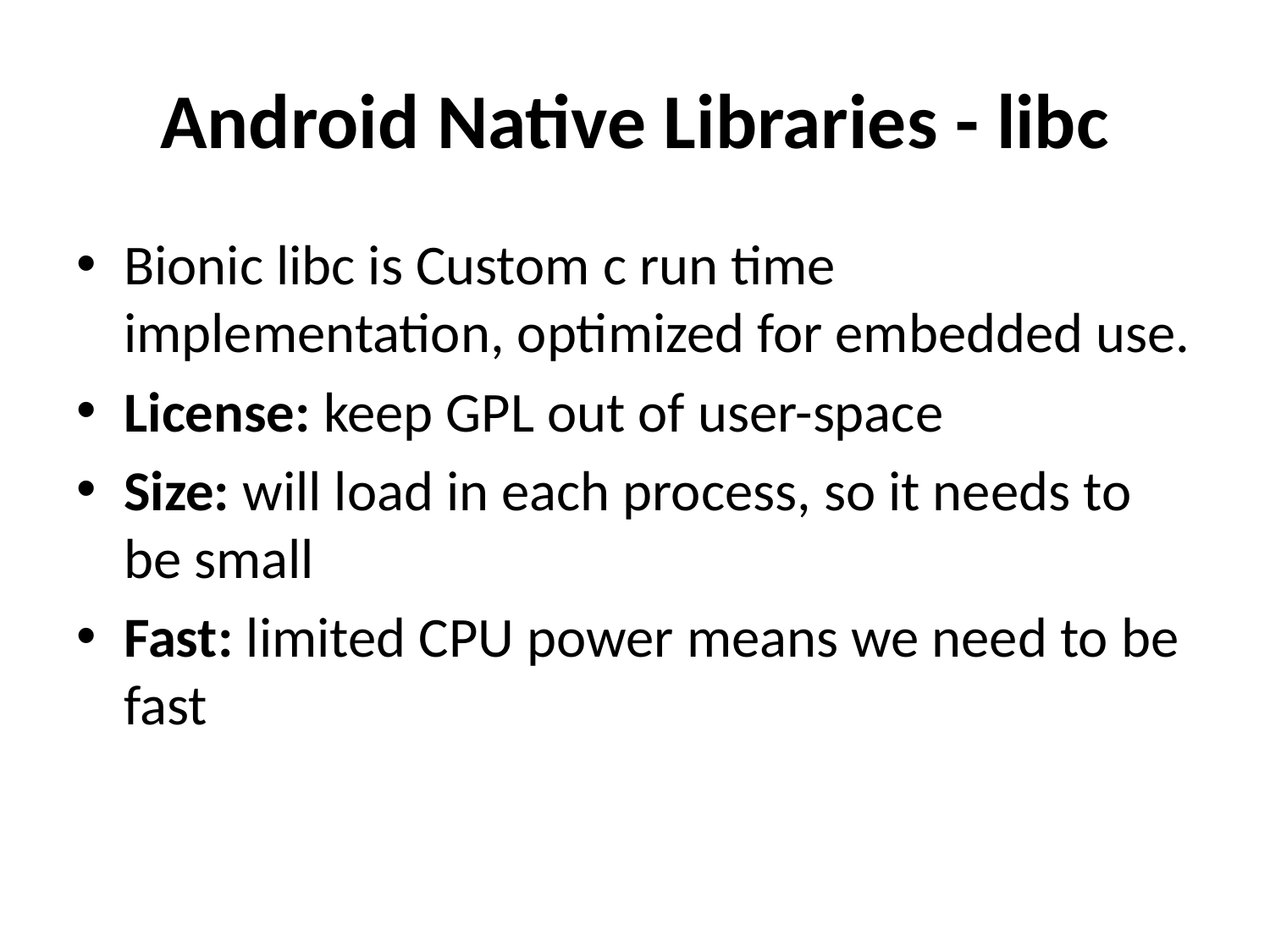

# Android Native Libraries - libc
Bionic libc is Custom c run time  implementation, optimized for embedded use.
License: keep GPL out of user-space
Size: will load in each process, so it needs to be small
Fast: limited CPU power means we need to be fast